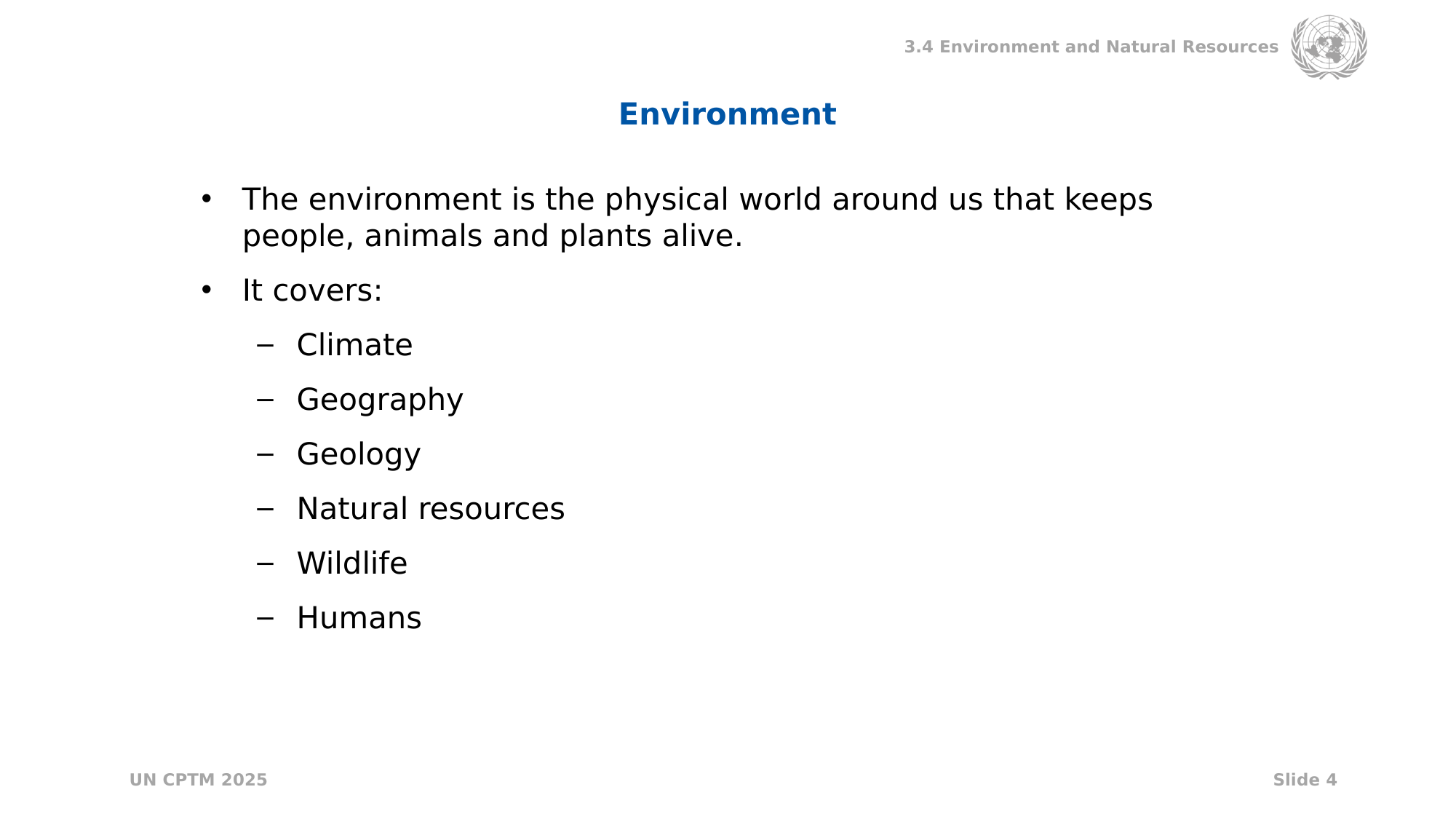

Environment
The environment is the physical world around us that keeps people, animals and plants alive.
It covers:
Climate
Geography
Geology
Natural resources
Wildlife
Humans